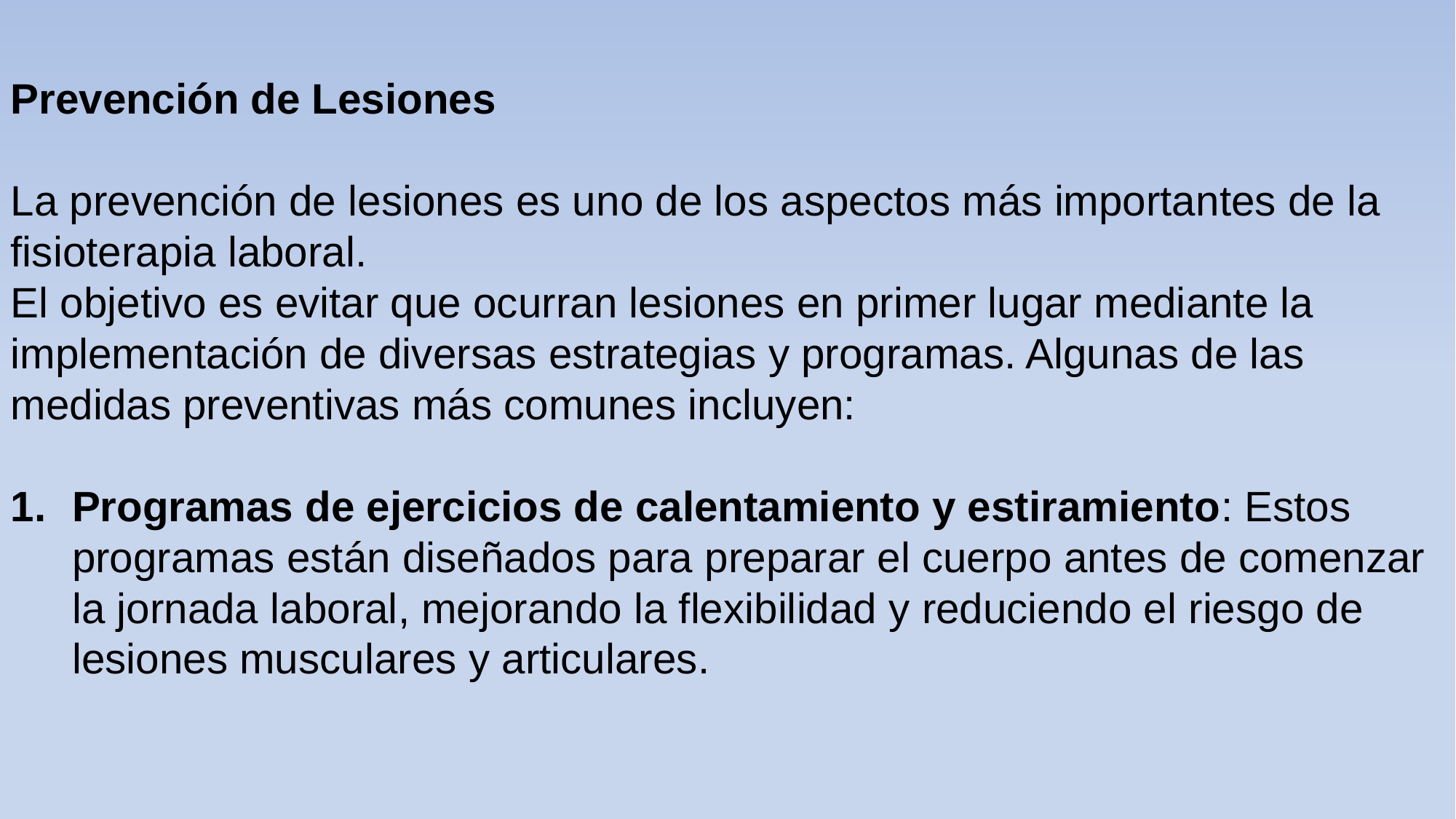

Prevención de Lesiones

La prevención de lesiones es uno de los aspectos más importantes de la fisioterapia laboral.
El objetivo es evitar que ocurran lesiones en primer lugar mediante la implementación de diversas estrategias y programas. Algunas de las medidas preventivas más comunes incluyen:

Programas de ejercicios de calentamiento y estiramiento: Estos programas están diseñados para preparar el cuerpo antes de comenzar la jornada laboral, mejorando la flexibilidad y reduciendo el riesgo de lesiones musculares y articulares.